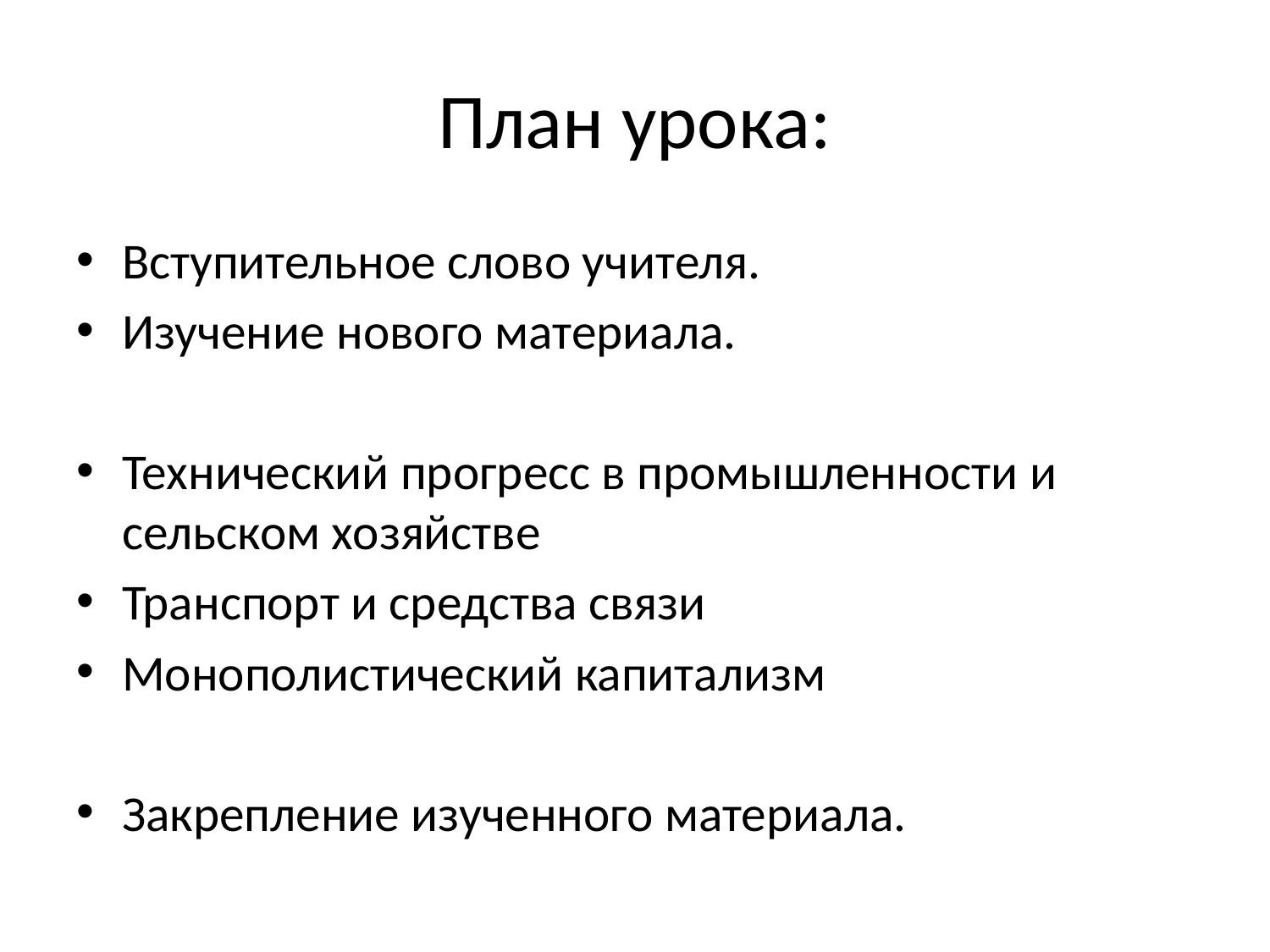

# План урока:
Вступительное слово учителя.
Изучение нового материала.

Технический прогресс в промышленности и сельском хозяйстве
Транспорт и средства связи
Монополистический капитализм

Закрепление изученного материала.